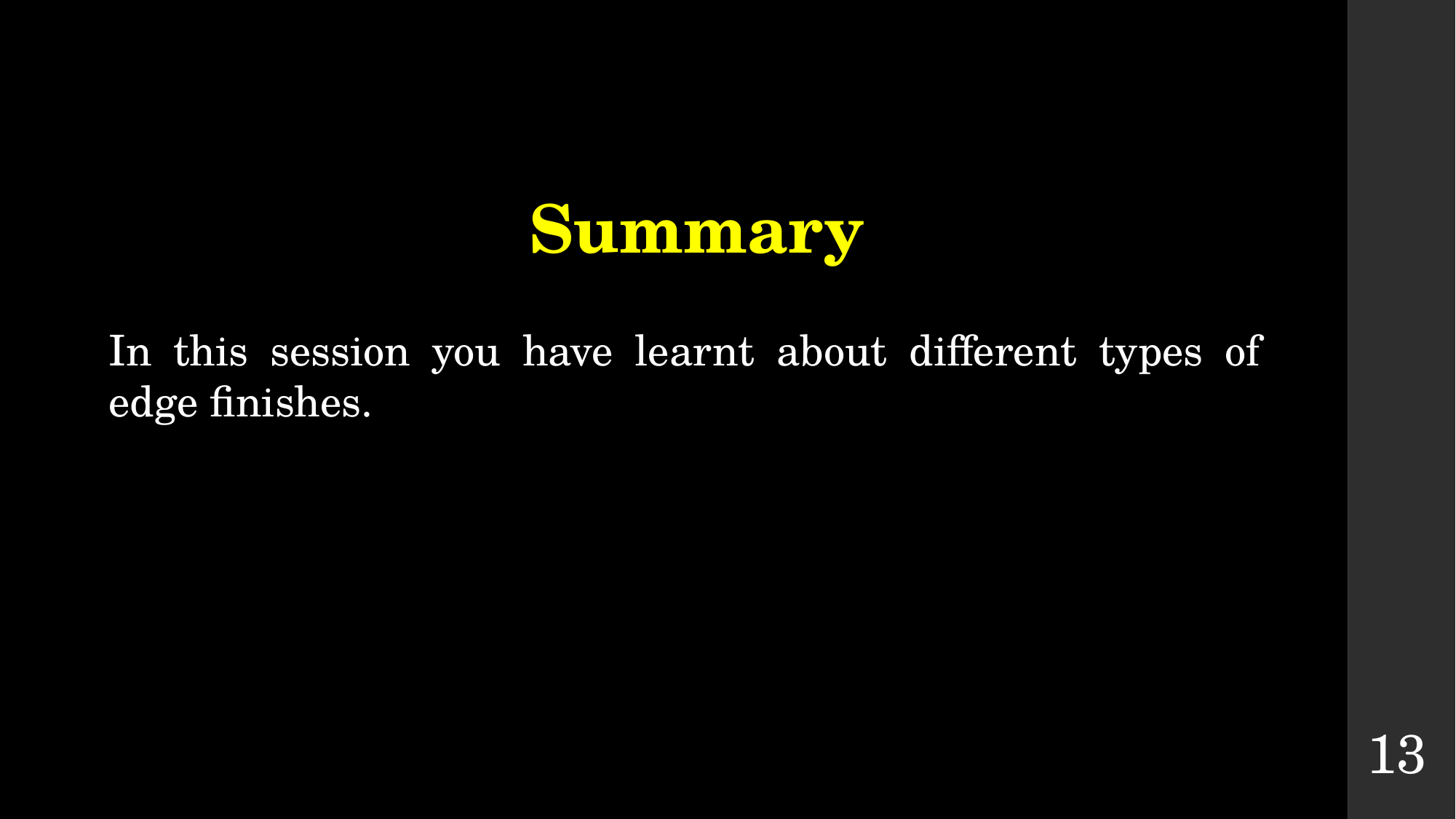

# Summary
In this session you have learnt about different types of edge finishes.
13